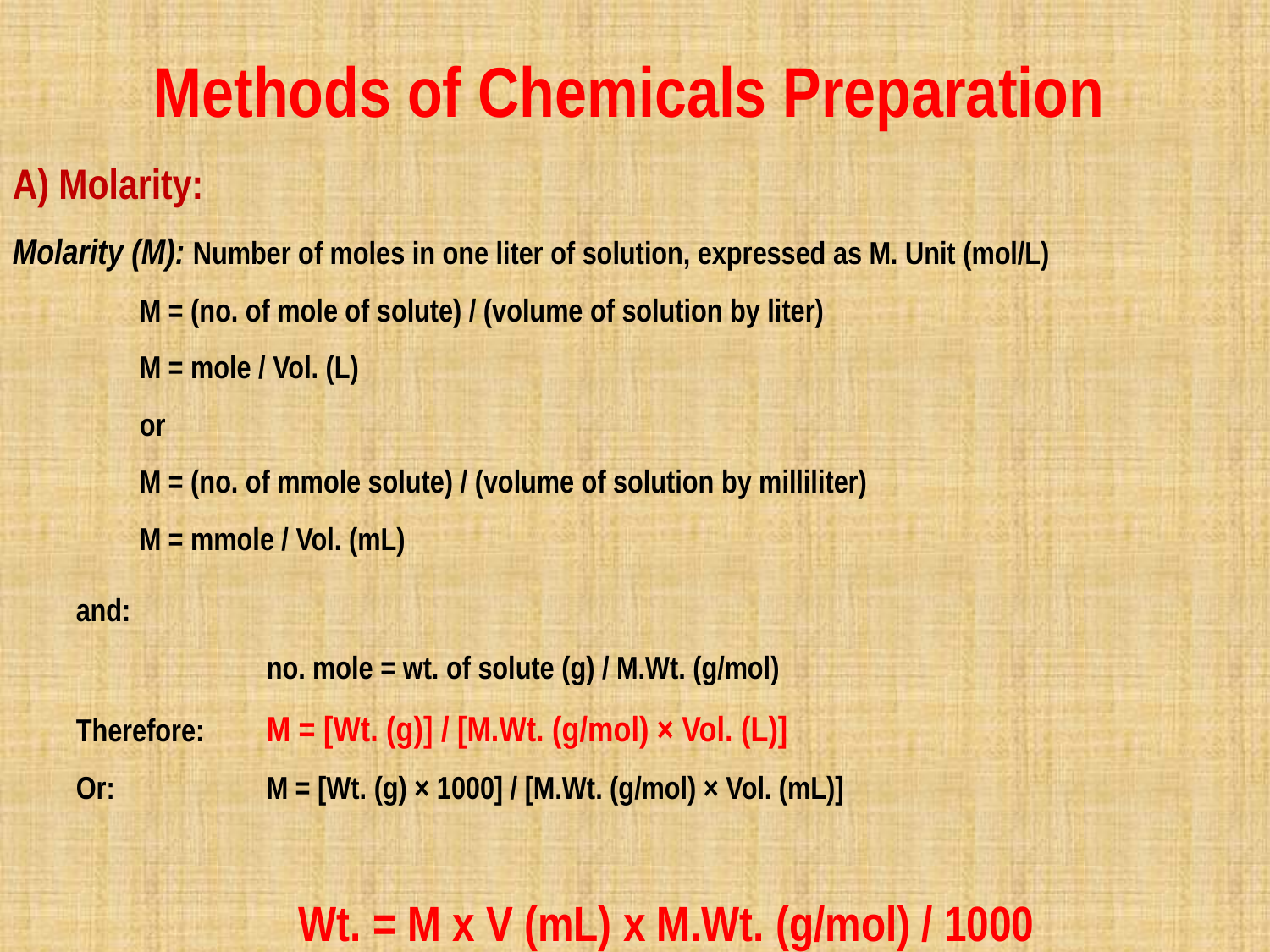

Methods of Chemicals Preparation
A) Molarity:
Molarity (M): Number of moles in one liter of solution, expressed as M. Unit (mol/L)
M = (no. of mole of solute) / (volume of solution by liter)
M = mole / Vol. (L)
or
M = (no. of mmole solute) / (volume of solution by milliliter)
M = mmole / Vol. (mL)
and:
		no. mole = wt. of solute (g) / M.Wt. (g/mol)
Therefore:	M = [Wt. (g)] / [M.Wt. (g/mol) × Vol. (L)]
Or:		M = [Wt. (g) × 1000] / [M.Wt. (g/mol) × Vol. (mL)]

Wt. = M x V (mL) x M.Wt. (g/mol) / 1000